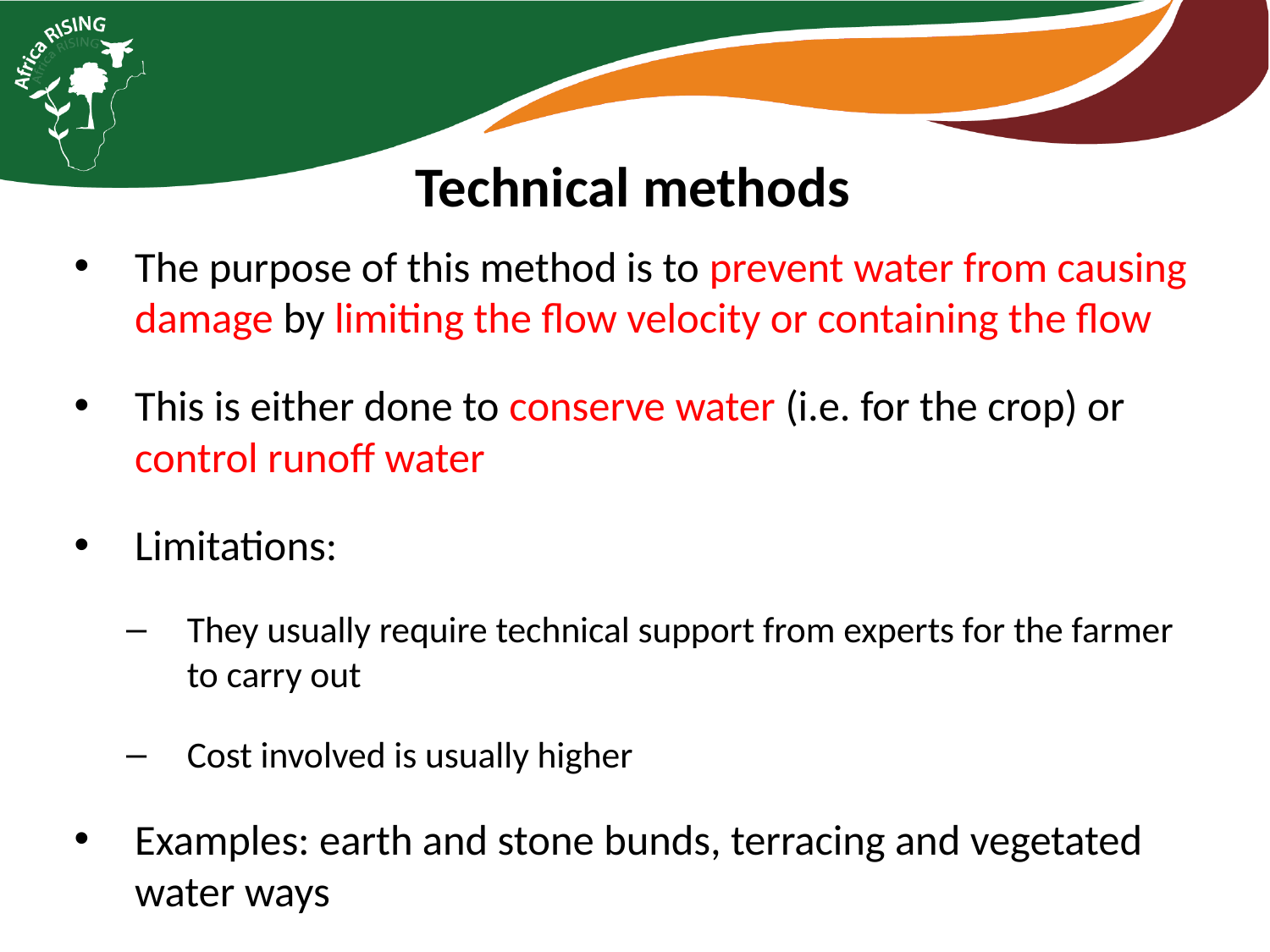

# Technical methods
The purpose of this method is to prevent water from causing damage by limiting the flow velocity or containing the flow
This is either done to conserve water (i.e. for the crop) or control runoff water
Limitations:
They usually require technical support from experts for the farmer to carry out
Cost involved is usually higher
Examples: earth and stone bunds, terracing and vegetated water ways